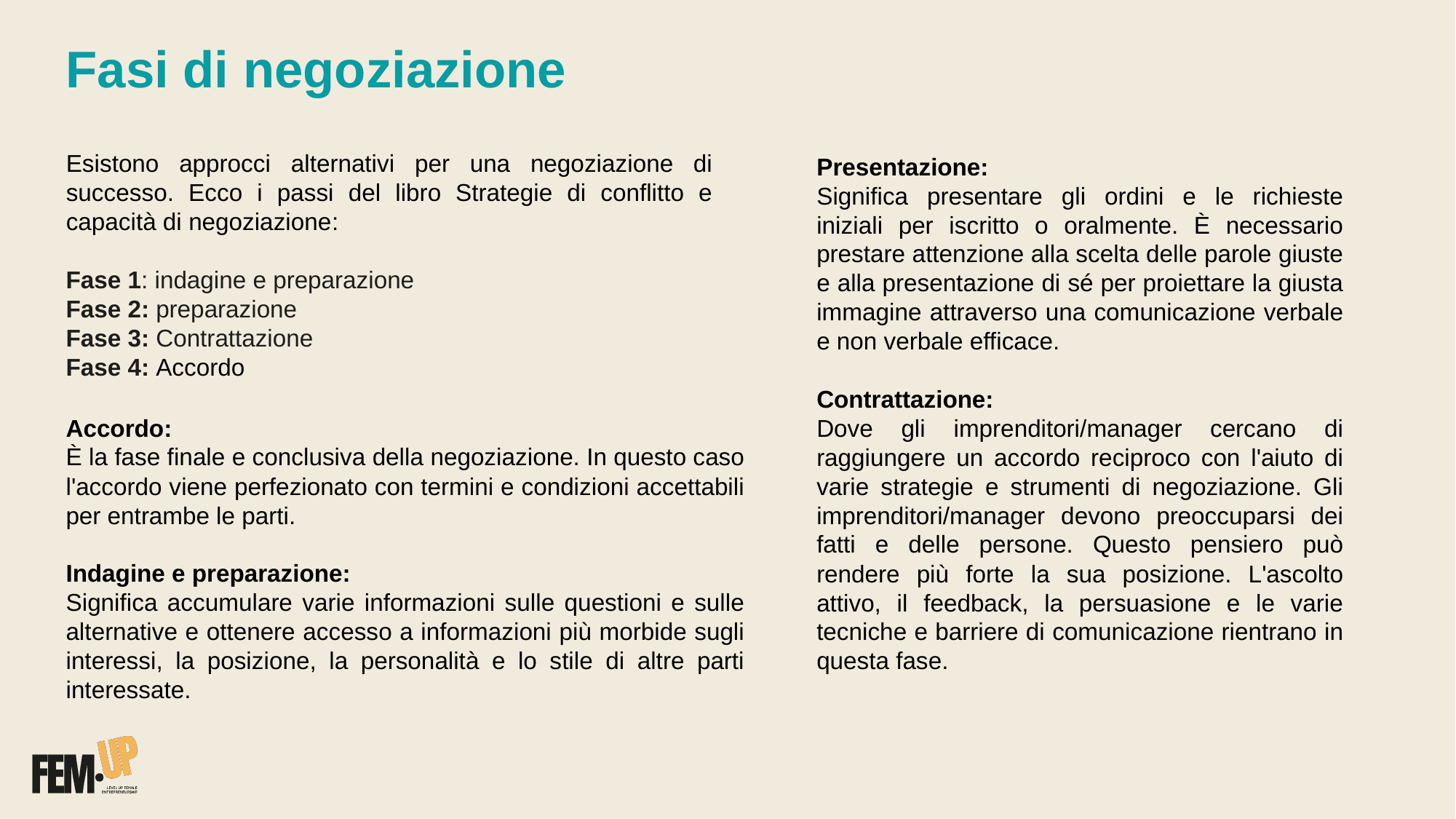

Fasi di negoziazione
Esistono approcci alternativi per una negoziazione di successo. Ecco i passi del libro Strategie di conflitto e capacità di negoziazione:
Presentazione:
Significa presentare gli ordini e le richieste iniziali per iscritto o oralmente. È necessario prestare attenzione alla scelta delle parole giuste e alla presentazione di sé per proiettare la giusta immagine attraverso una comunicazione verbale e non verbale efficace.

Contrattazione:
Dove gli imprenditori/manager cercano di raggiungere un accordo reciproco con l'aiuto di varie strategie e strumenti di negoziazione. Gli imprenditori/manager devono preoccuparsi dei fatti e delle persone. Questo pensiero può rendere più forte la sua posizione. L'ascolto attivo, il feedback, la persuasione e le varie tecniche e barriere di comunicazione rientrano in questa fase.

Fase 1: indagine e preparazione
Fase 2: preparazione
Fase 3: Contrattazione
Fase 4: Accordo
Accordo:
È la fase finale e conclusiva della negoziazione. In questo caso l'accordo viene perfezionato con termini e condizioni accettabili per entrambe le parti.

Indagine e preparazione:
Significa accumulare varie informazioni sulle questioni e sulle alternative e ottenere accesso a informazioni più morbide sugli interessi, la posizione, la personalità e lo stile di altre parti interessate.